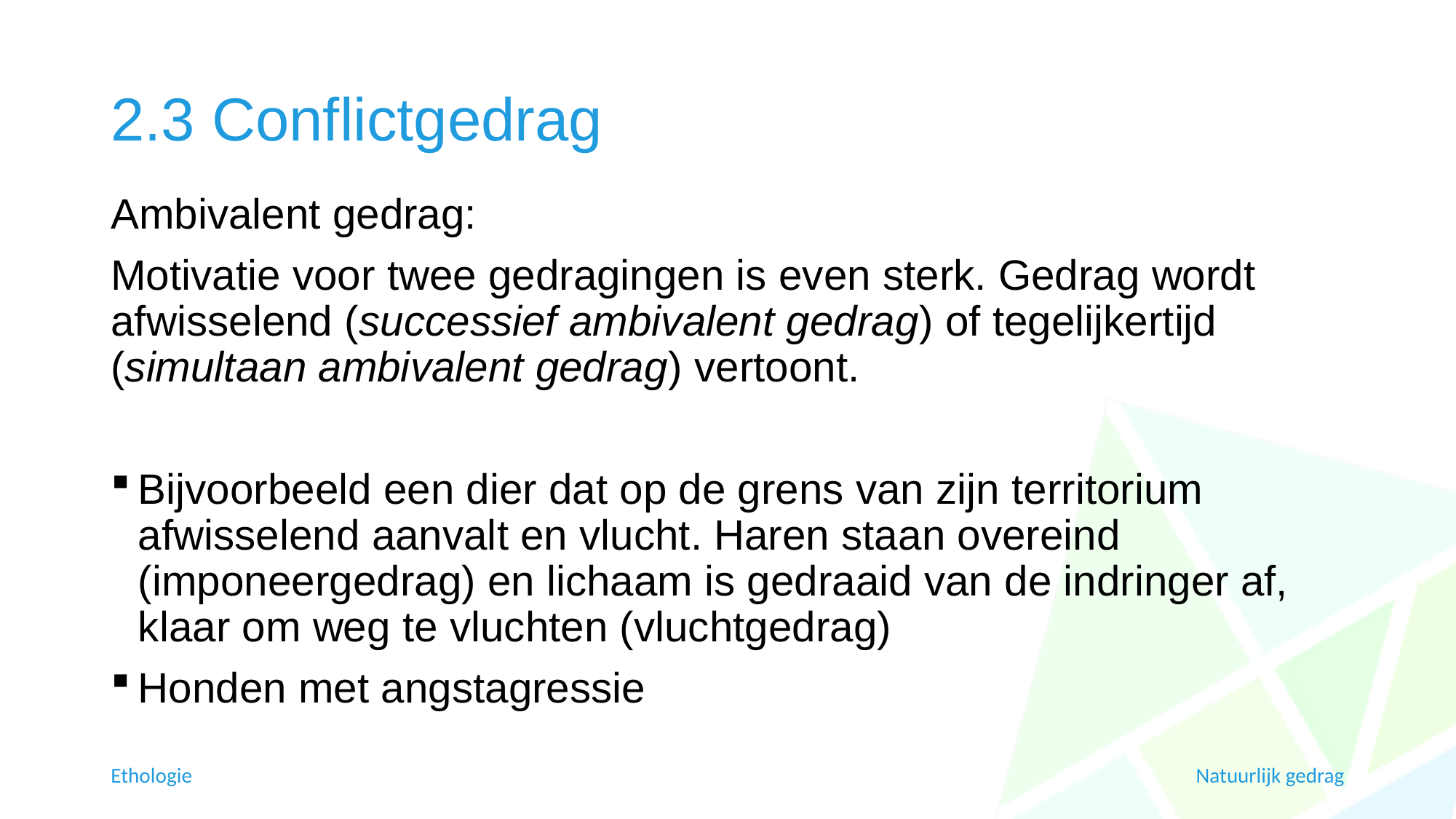

# 2.3 Conflictgedrag
Ambivalent gedrag:
Motivatie voor twee gedragingen is even sterk. Gedrag wordt afwisselend (successief ambivalent gedrag) of tegelijkertijd (simultaan ambivalent gedrag) vertoont.

Bijvoorbeeld een dier dat op de grens van zijn territorium afwisselend aanvalt en vlucht. Haren staan overeind (imponeergedrag) en lichaam is gedraaid van de indringer af, klaar om weg te vluchten (vluchtgedrag)
Honden met angstagressie

Ethologie
Natuurlijk gedrag